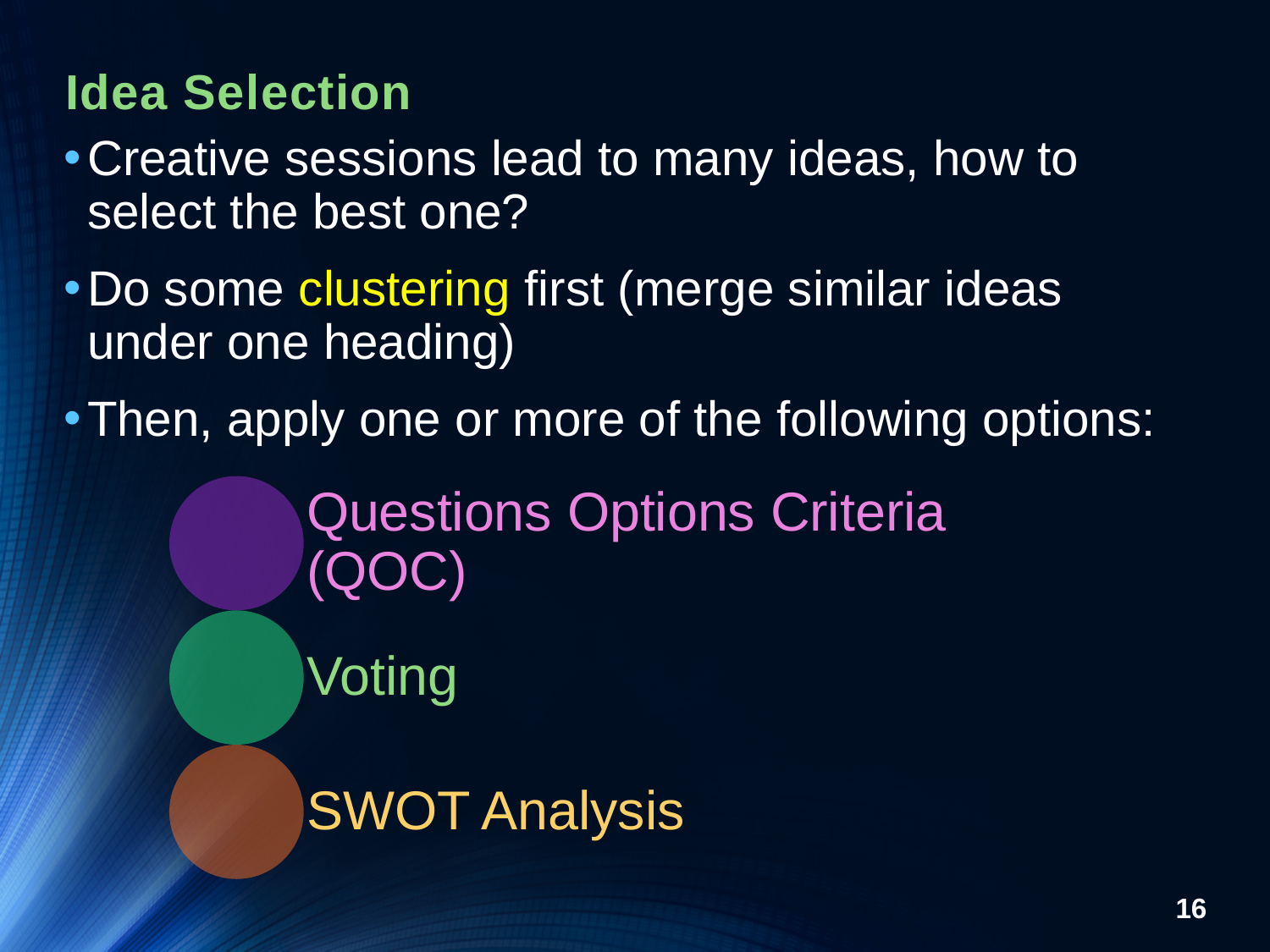

Idea Selection
Creative sessions lead to many ideas, how to select the best one?
Do some clustering first (merge similar ideas under one heading)
Then, apply one or more of the following options:

Questions Options Criteria (QOC)
Voting
SWOT Analysis
16